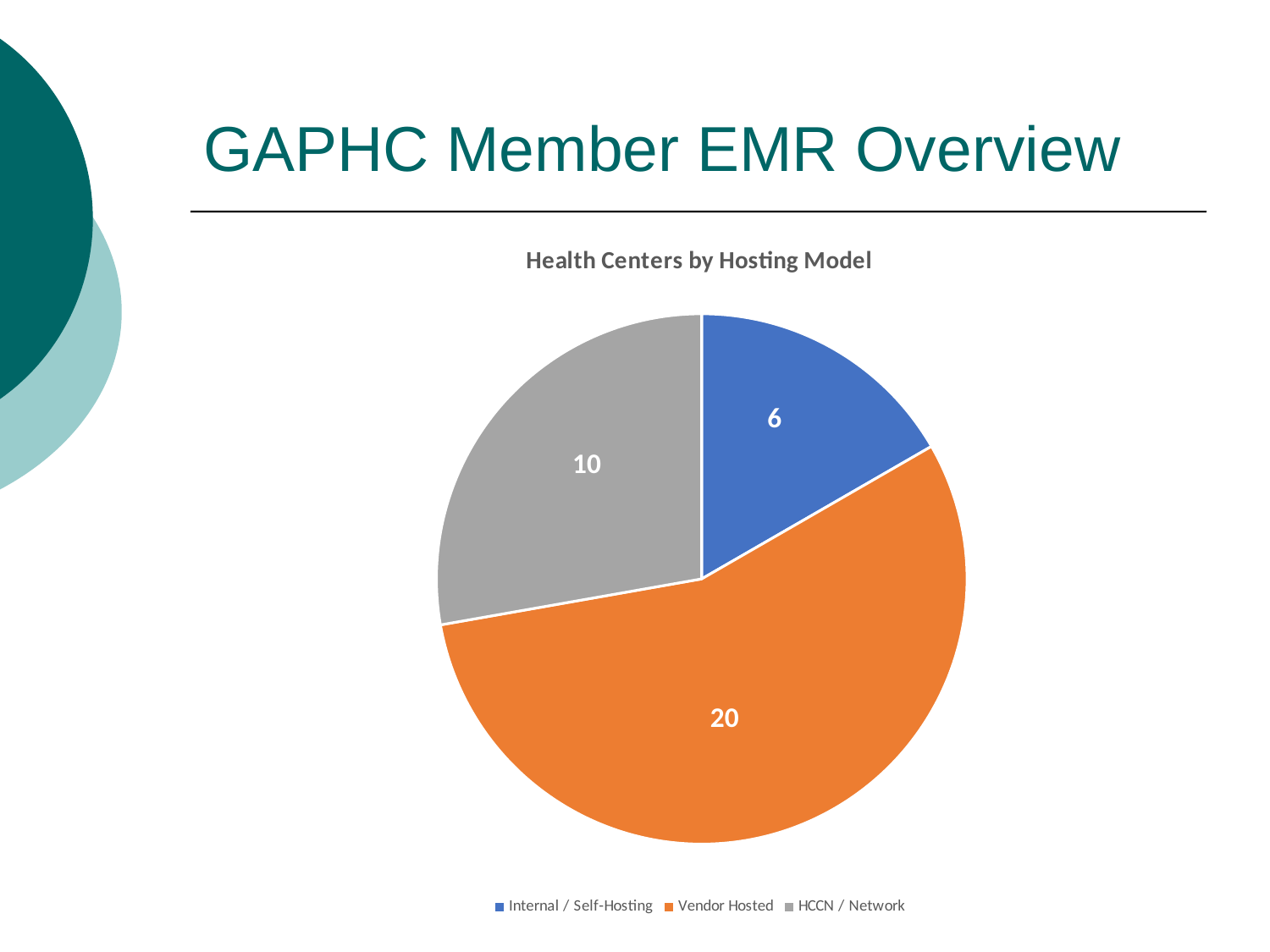

# GAPHC Member EMR Overview

### Chart: Health Centers by Hosting Model

| Category | Health Centers |
|---|---|
| Internal / Self-Hosting | 6.0 |
| Vendor Hosted | 20.0 |
| HCCN / Network | 10.0 |